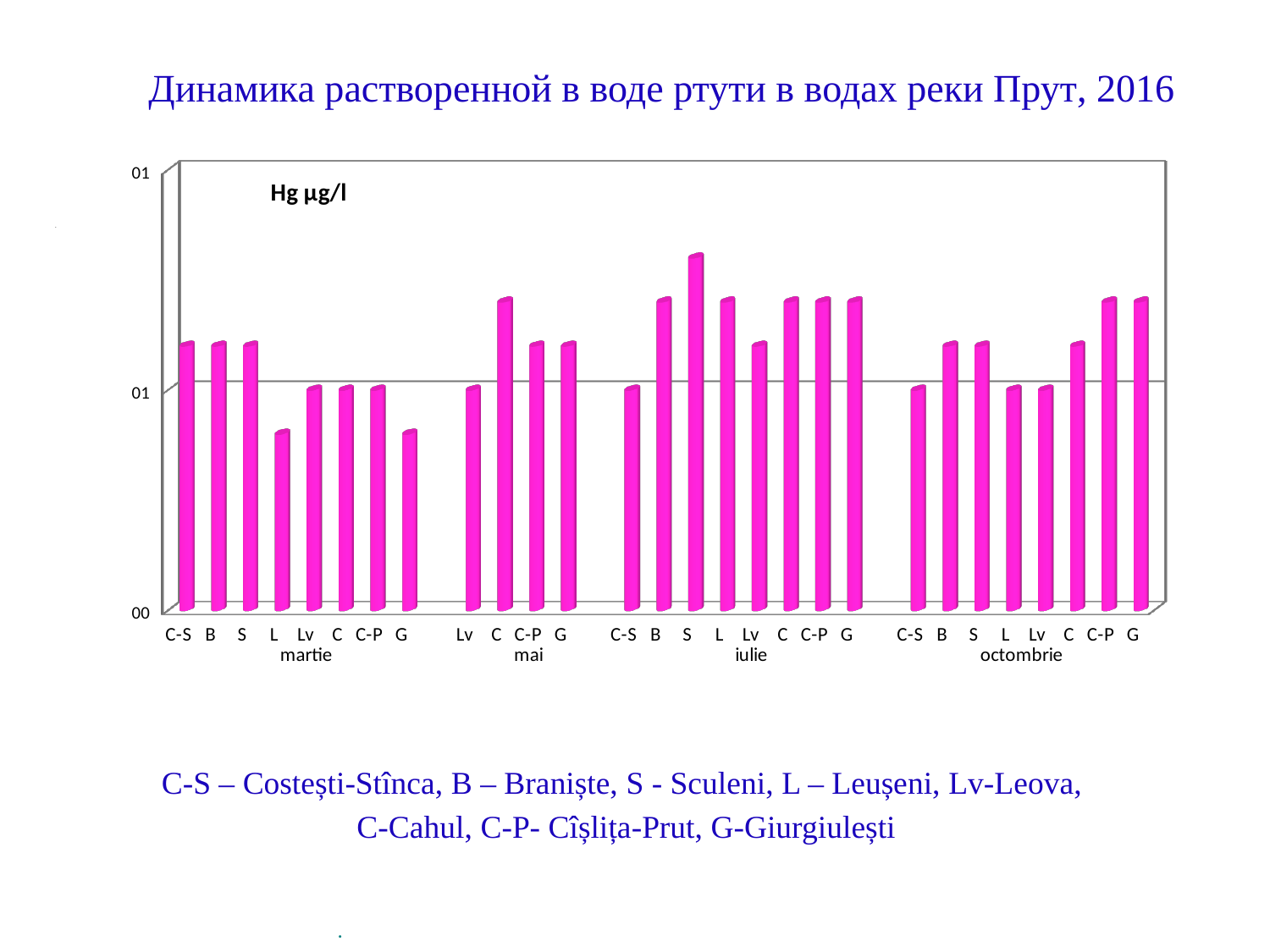

# Динамика растворенной в воде ртути в водах реки Прут, 2016

[unsupported chart]

.
C-S – Costești-Stînca, B – Braniște, S - Sculeni, L – Leușeni, Lv-Leova,
C-Cahul, C-P- Cîșlița-Prut, G-Giurgiulești
.